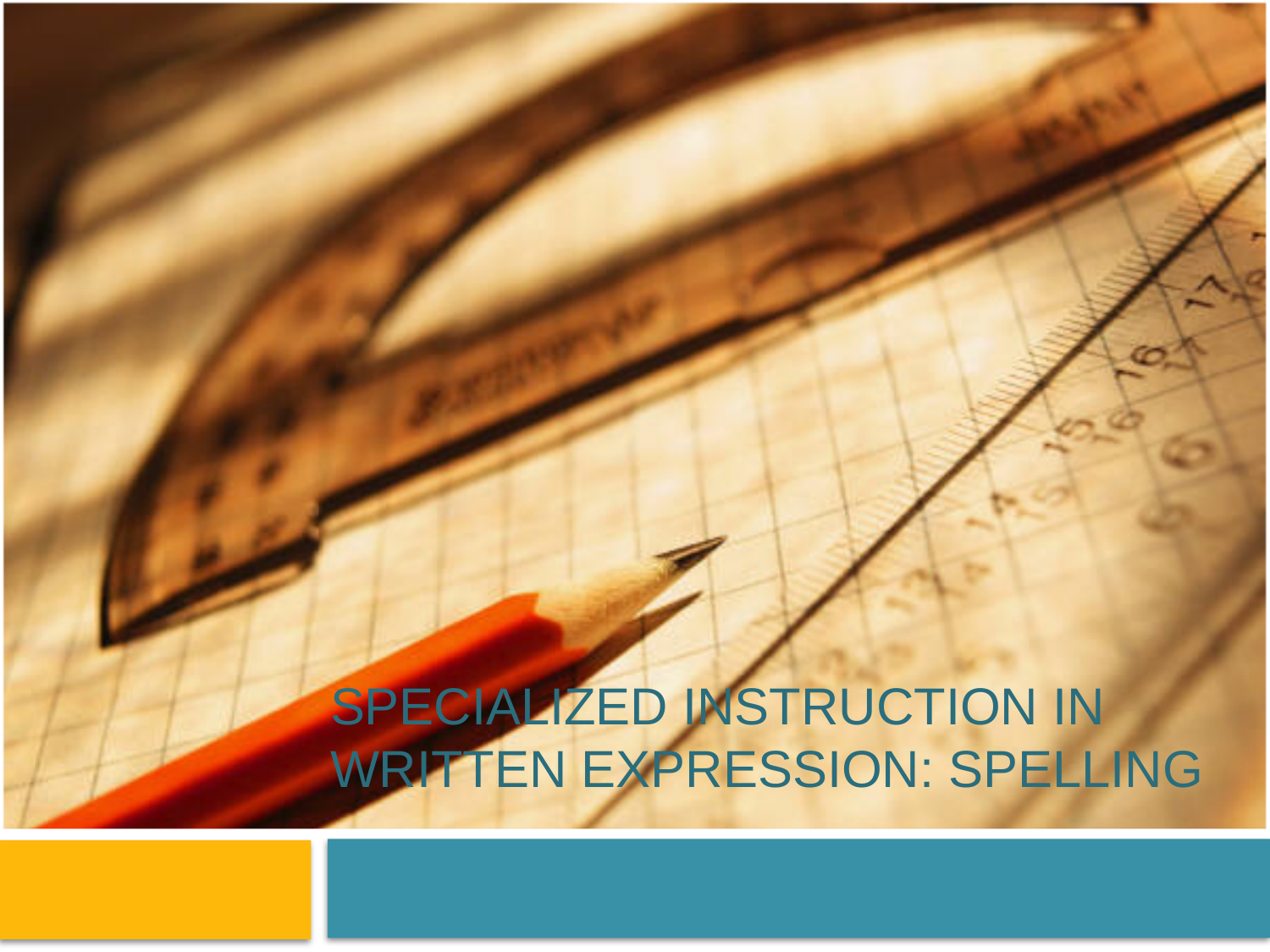

# Specialized instruction in Written Expression: Spelling